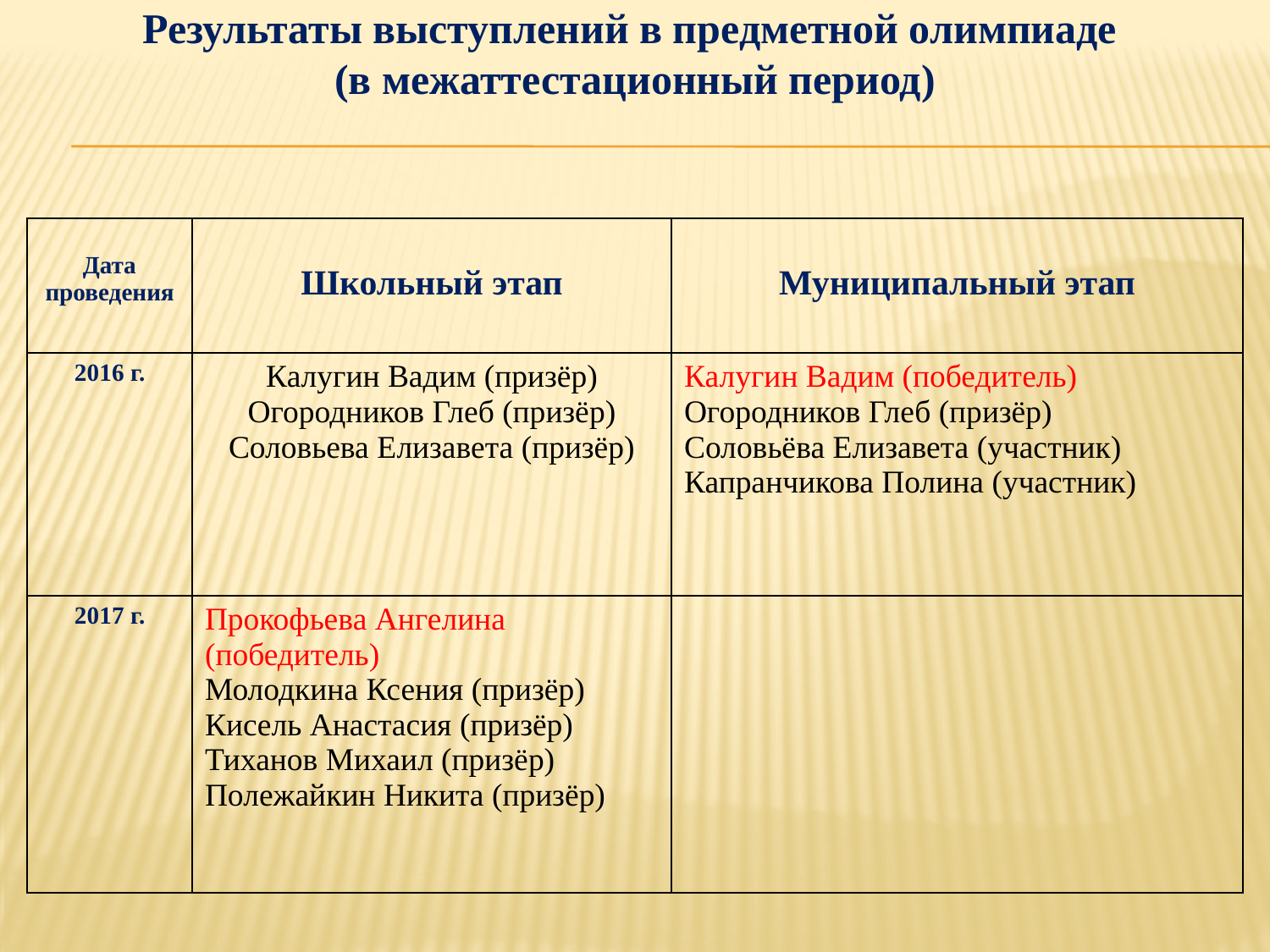

Результаты выступлений в предметной олимпиаде
(в межаттестационный период)

| Дата проведения | Школьный этап | Муниципальный этап |
| --- | --- | --- |
| 2016 г. | Калугин Вадим (призёр) Огородников Глеб (призёр) Соловьева Елизавета (призёр) | Калугин Вадим (победитель) Огородников Глеб (призёр) Соловьёва Елизавета (участник) Капранчикова Полина (участник) |
| 2017 г. | Прокофьева Ангелина (победитель) Молодкина Ксения (призёр) Кисель Анастасия (призёр) Тиханов Михаил (призёр) Полежайкин Никита (призёр) |  |